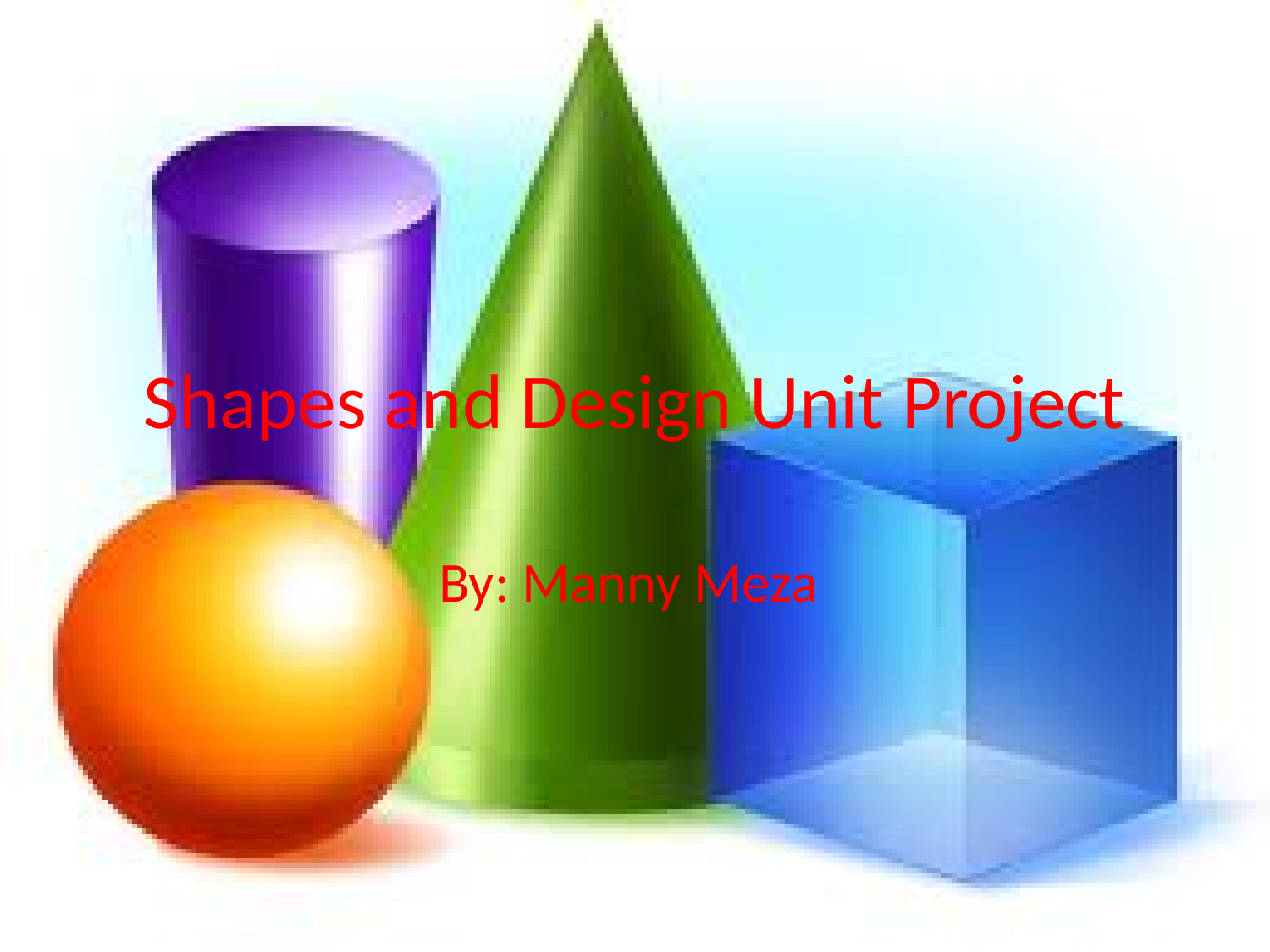

# Shapes and Design Unit Project
By: Manny Meza